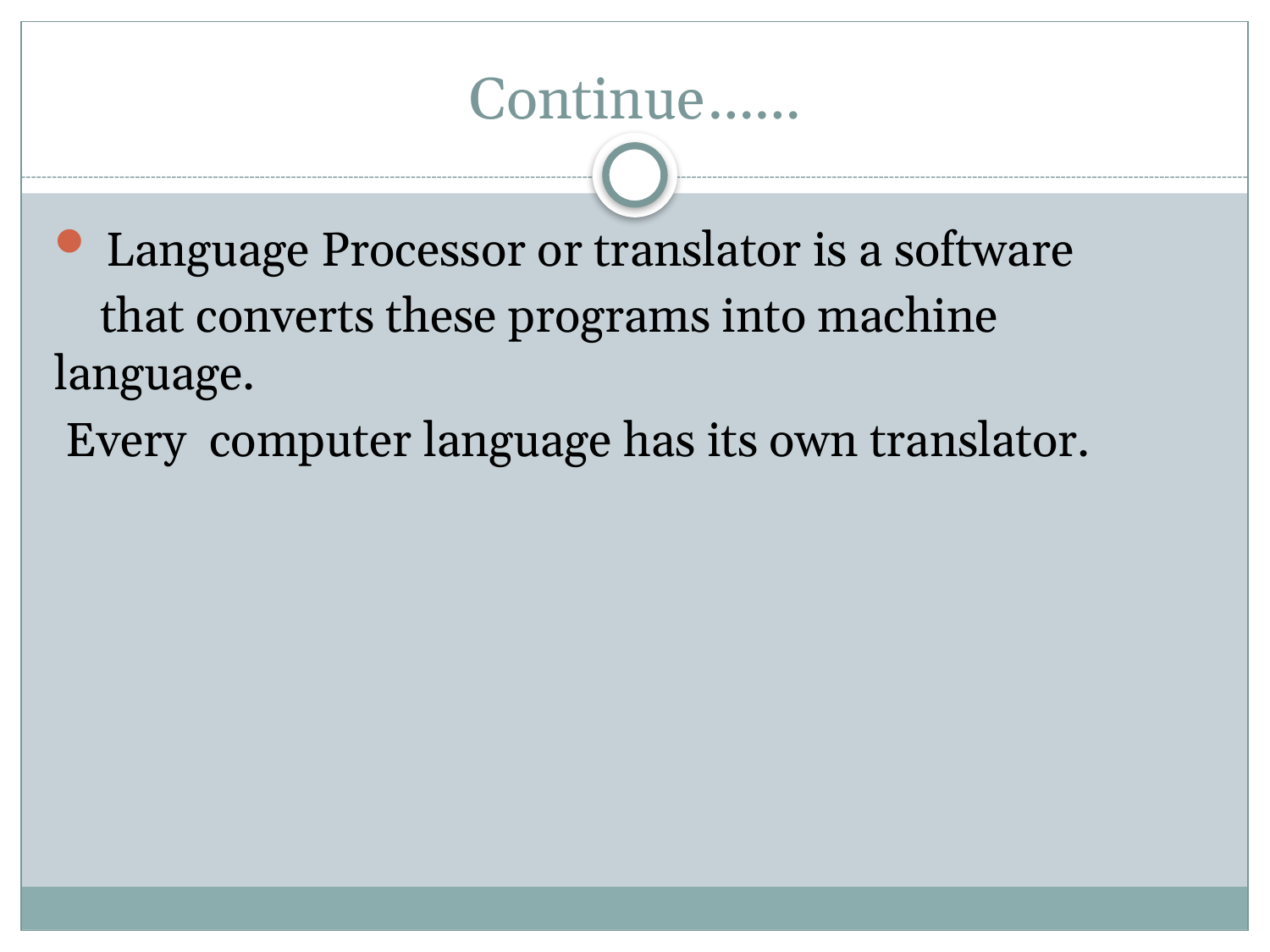

# Continue……
 Language Processor or translator is a software
    that converts these programs into machine      language.
 Every  computer language has its own translator.